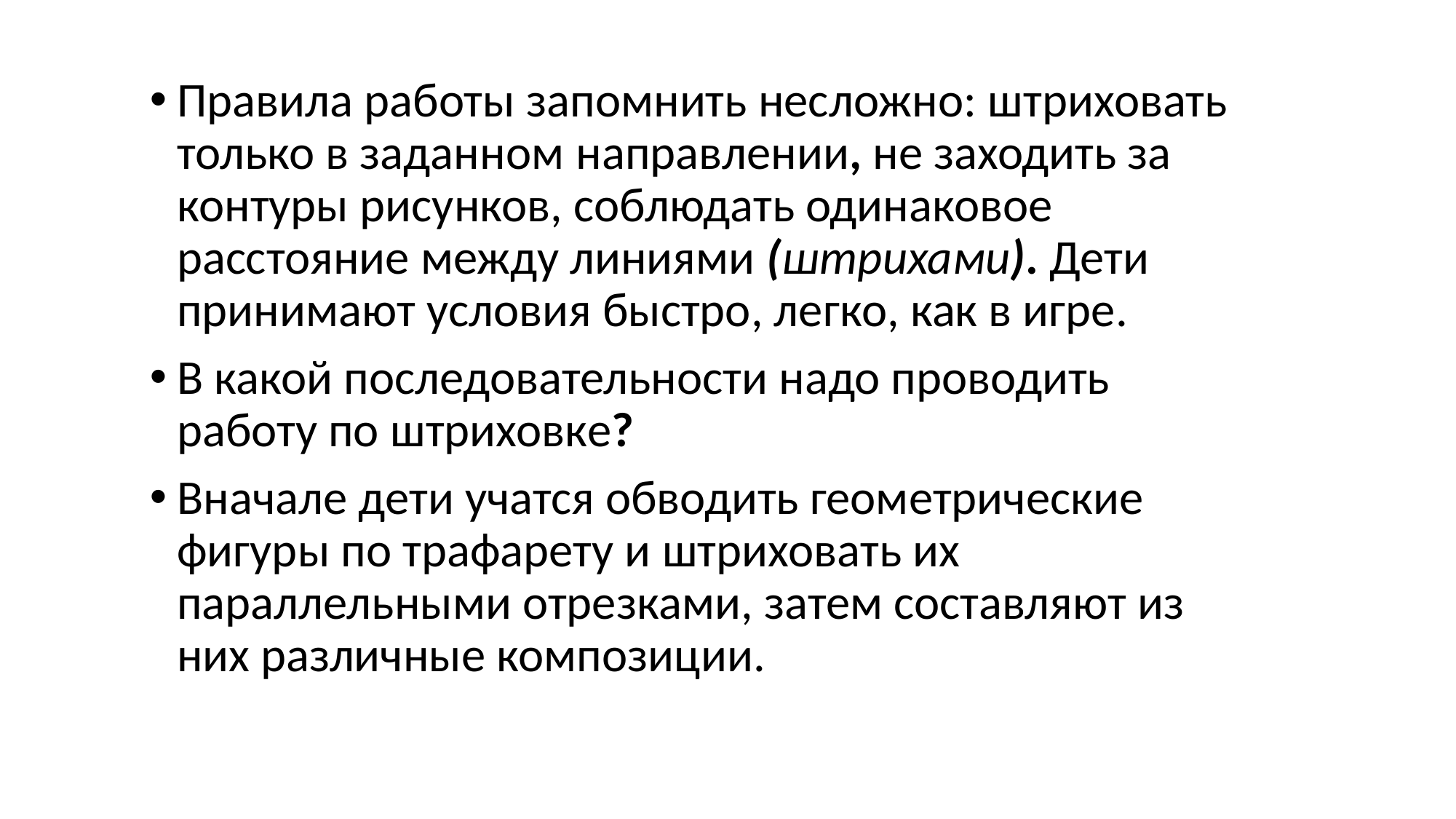

Правила работы запомнить несложно: штриховать только в заданном направлении, не заходить за контуры рисунков, соблюдать одинаковое расстояние между линиями (штрихами). Дети принимают условия быстро, легко, как в игре.
В какой последовательности надо проводить работу по штриховке?
Вначале дети учатся обводить геометрические фигуры по трафарету и штриховать их параллельными отрезками, затем составляют из них различные композиции.